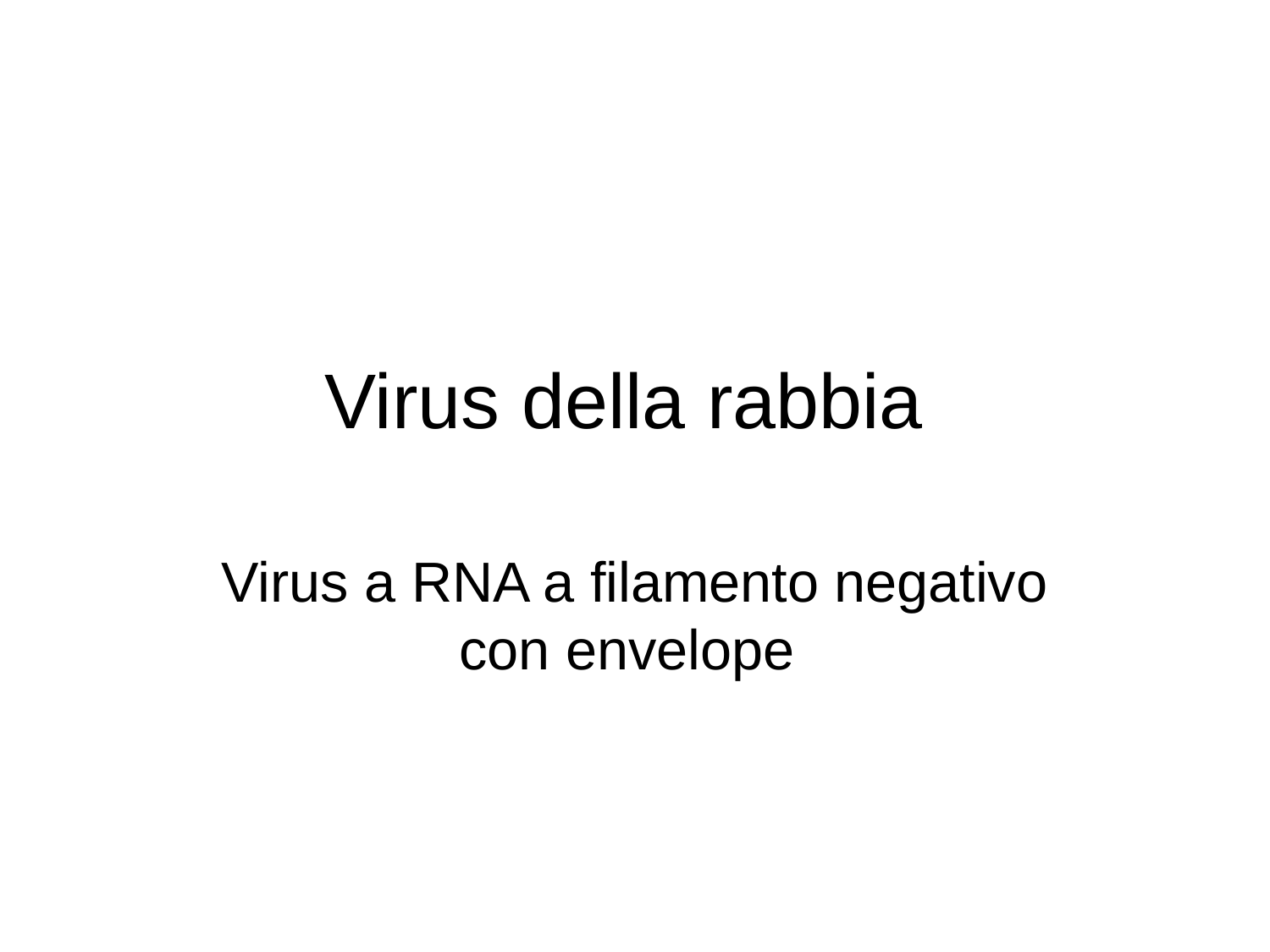

# Virus della rabbia
Virus a RNA a filamento negativo con envelope